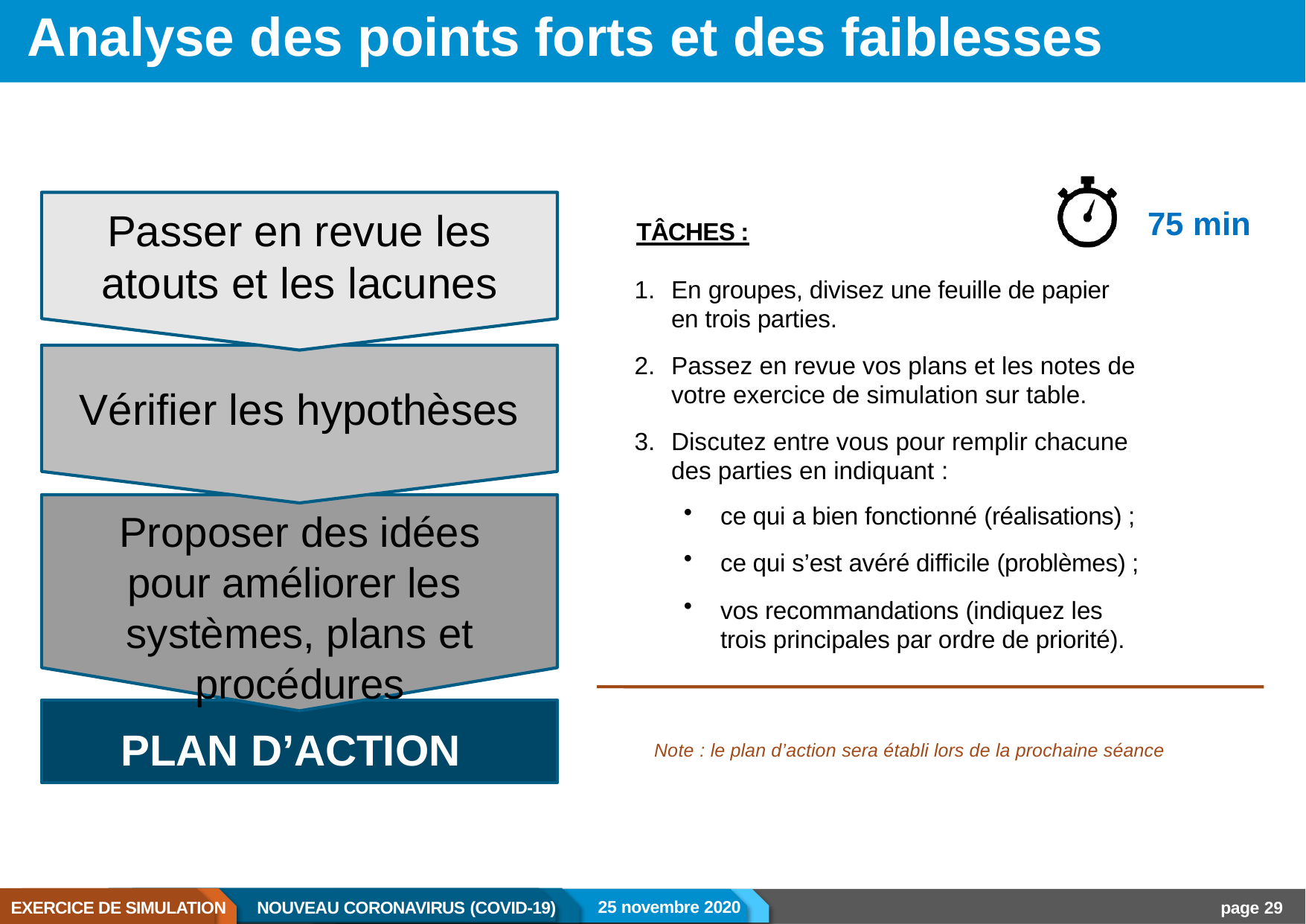

# Analyse des points forts et des faiblesses

Passer en revue les atouts et les lacunes

Vérifier les hypothèses

Proposer des idées pour améliorer les  systèmes, plans et procédures

PLAN D’ACTION
75 min
En groupes, divisez une feuille de papier en trois parties.
Passez en revue vos plans et les notes de votre exercice de simulation sur table.
Discutez entre vous pour remplir chacune des parties en indiquant :
ce qui a bien fonctionné (réalisations) ;
ce qui s’est avéré difficile (problèmes) ;
vos recommandations (indiquez les trois principales par ordre de priorité).
TÂCHES :

Note : le plan d’action sera établi lors de la prochaine séance
25 novembre 2020
EXERCICE DE SIMULATION
NOUVEAU CORONAVIRUS (COVID-19)
page 29